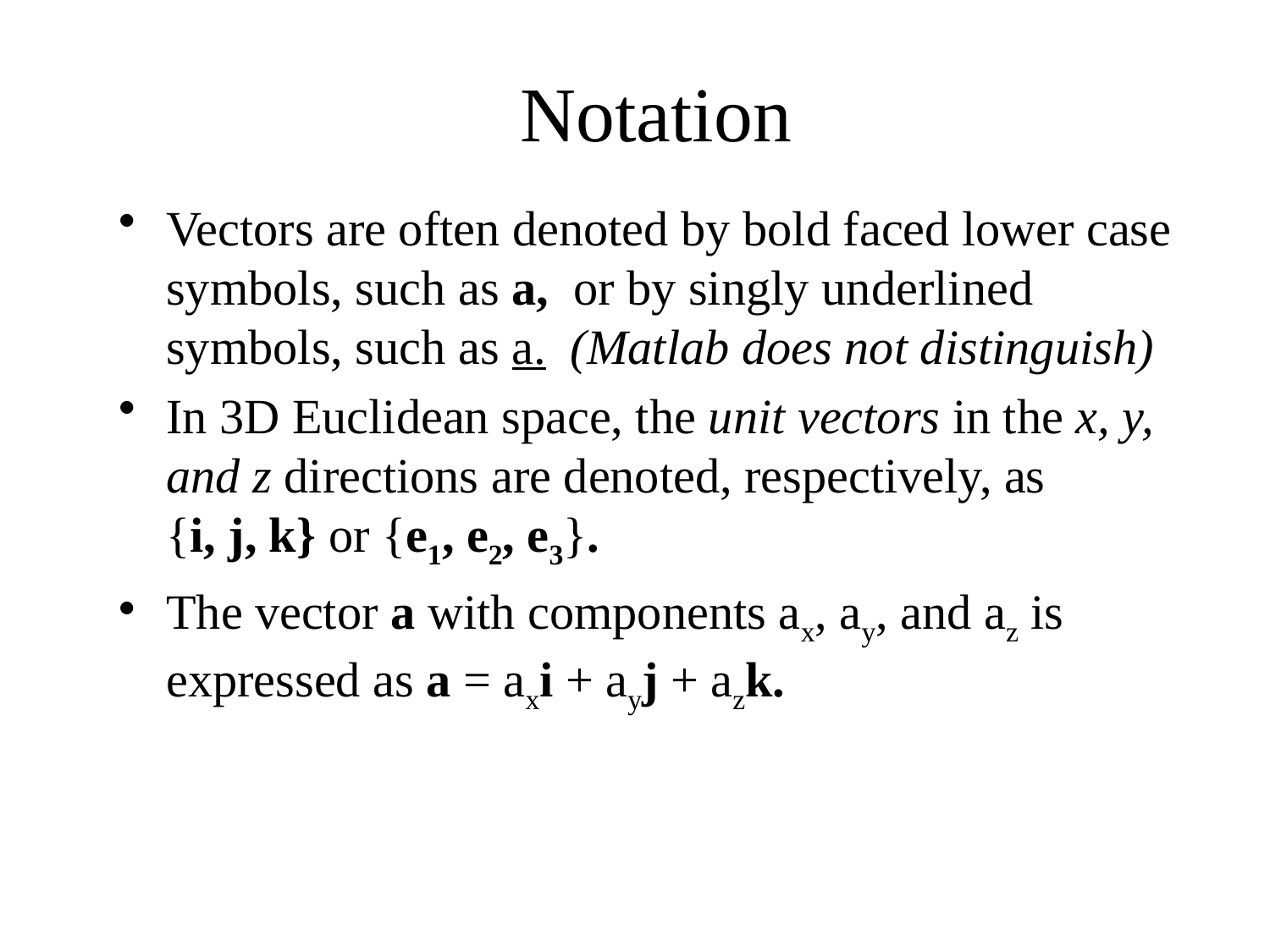

# Notation
Vectors are often denoted by bold faced lower case symbols, such as a,  or by singly underlined symbols, such as a.  (Matlab does not distinguish)
In 3D Euclidean space, the unit vectors in the x, y, and z directions are denoted, respectively, as
{i, j, k} or {e1, e2, e3}.
The vector a with components ax, ay, and az is expressed as a = axi + ayj + azk.